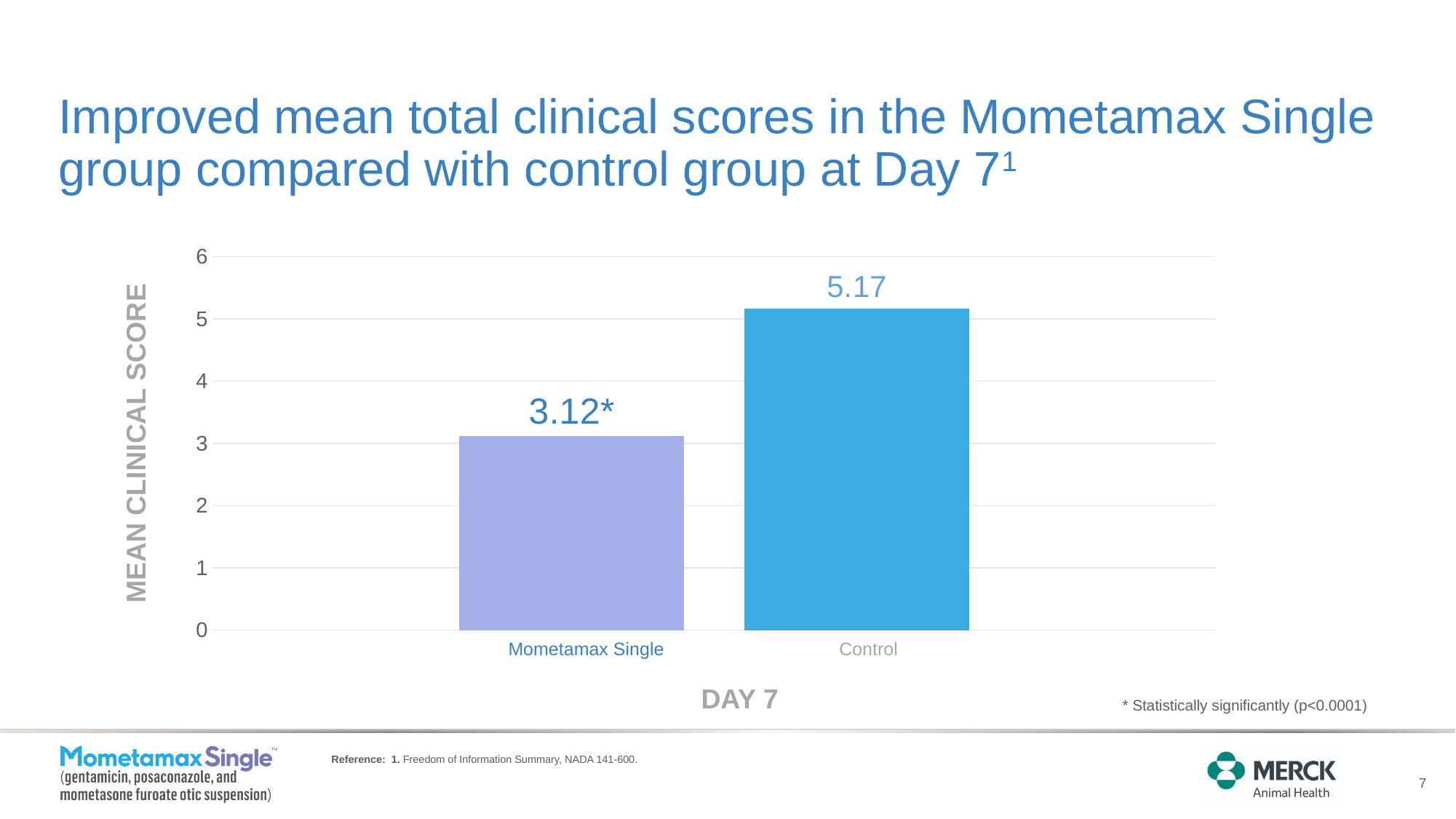

Improved mean total clinical scores in the Mometamax Single group compared with control group at Day 71

### Chart

| Category | Mometamax Single ™  | Control |
|---|---|---|
| Day 33 | 3.12 | 5.17 |
MEAN CLINICAL SCORE
Mometamax Single
Control
DAY 7
* Statistically significantly (p<0.0001)
Reference:  1. Freedom of Information Summary, NADA 141-600.